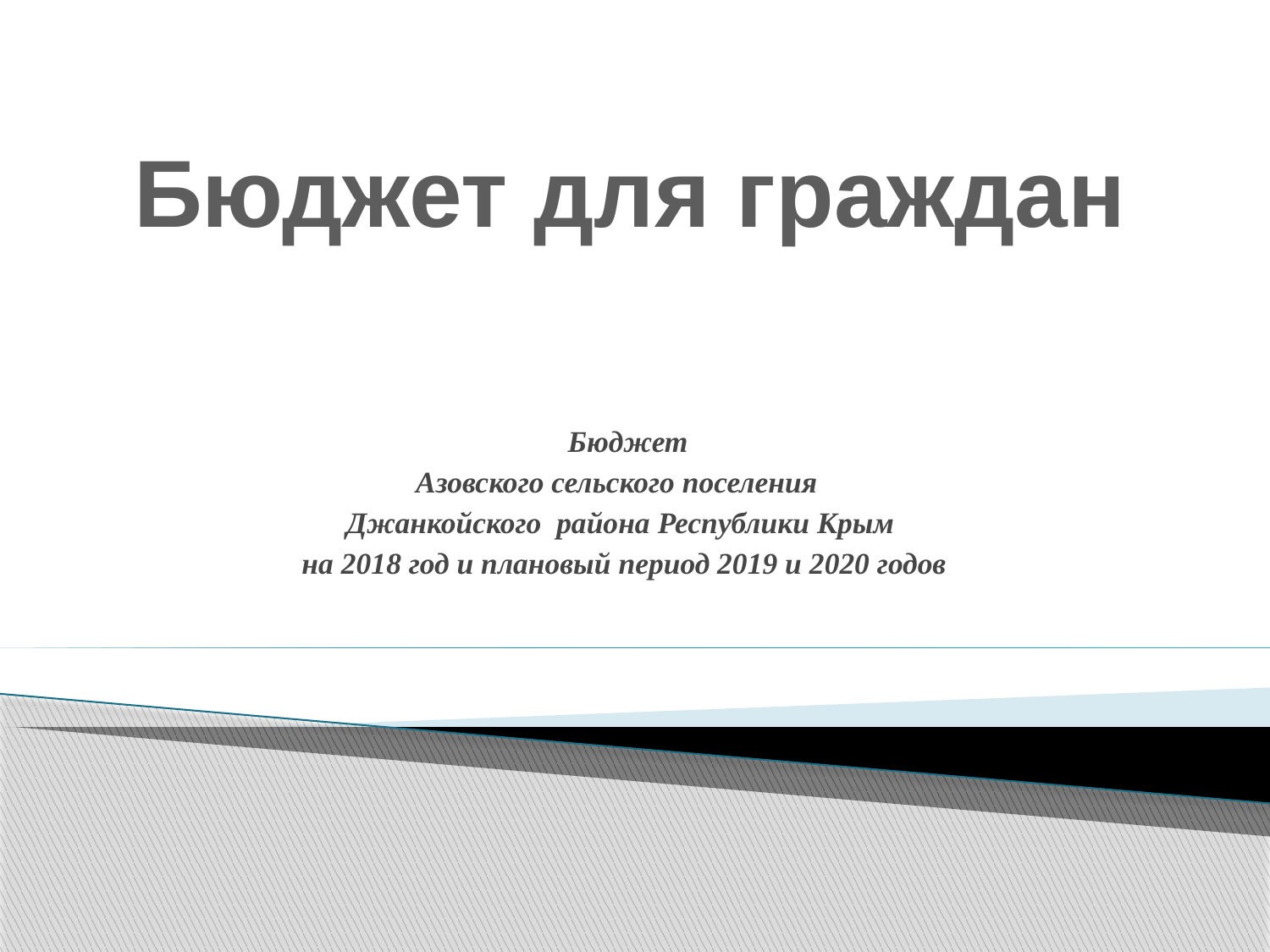

Бюджет для граждан
   Бюджет
Азовского сельского поселения
Джанкойского  района Республики Крым
 на 2018 год и плановый период 2019 и 2020 годов